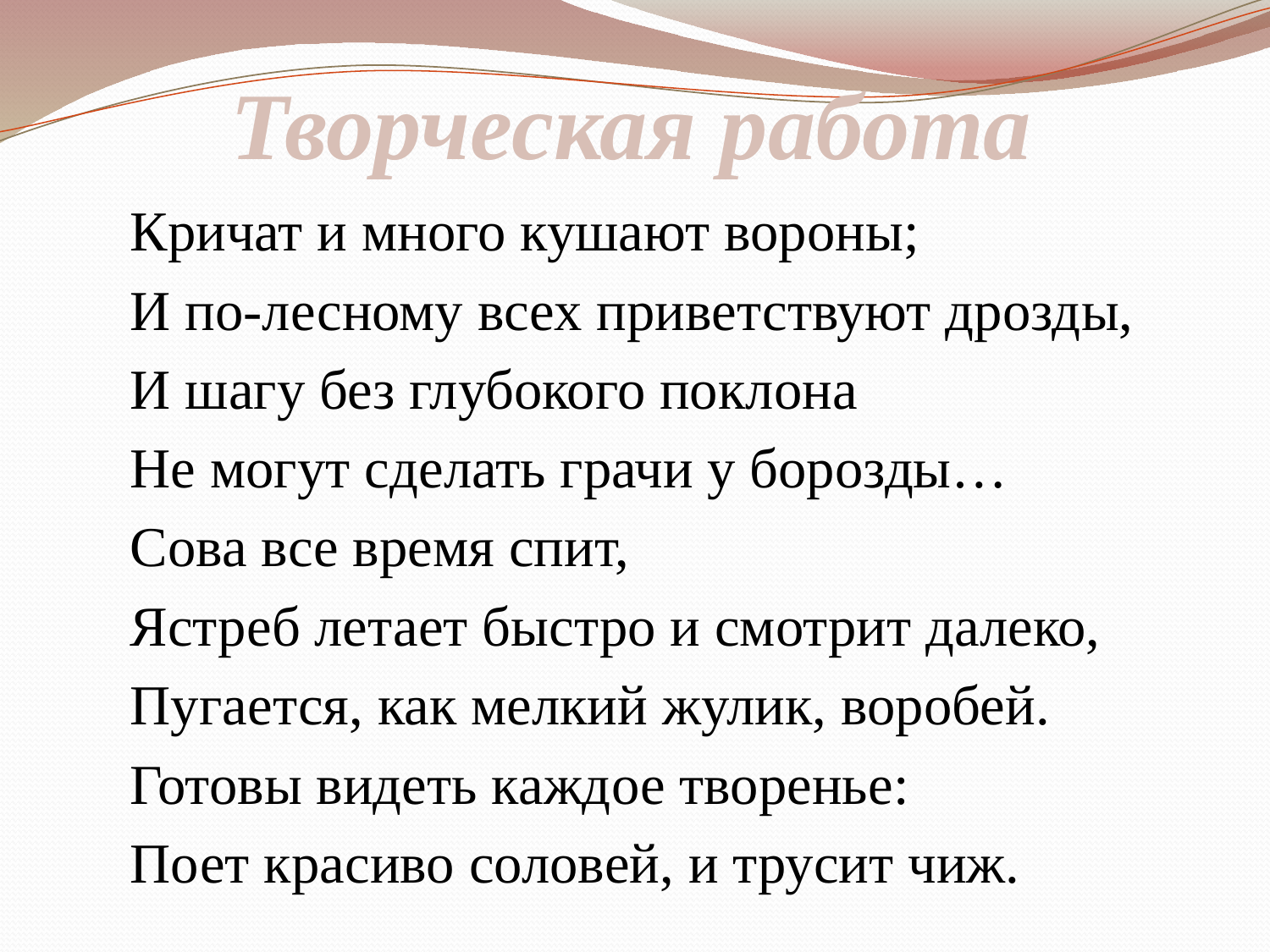

# Творческая работа
Кричат и много кушают вороны;
И по-лесному всех приветствуют дрозды,
И шагу без глубокого поклона
Не могут сделать грачи у борозды…
Сова все время спит,
Ястреб летает быстро и смотрит далеко,
Пугается, как мелкий жулик, воробей.
Готовы видеть каждое творенье:
Поет красиво соловей, и трусит чиж.